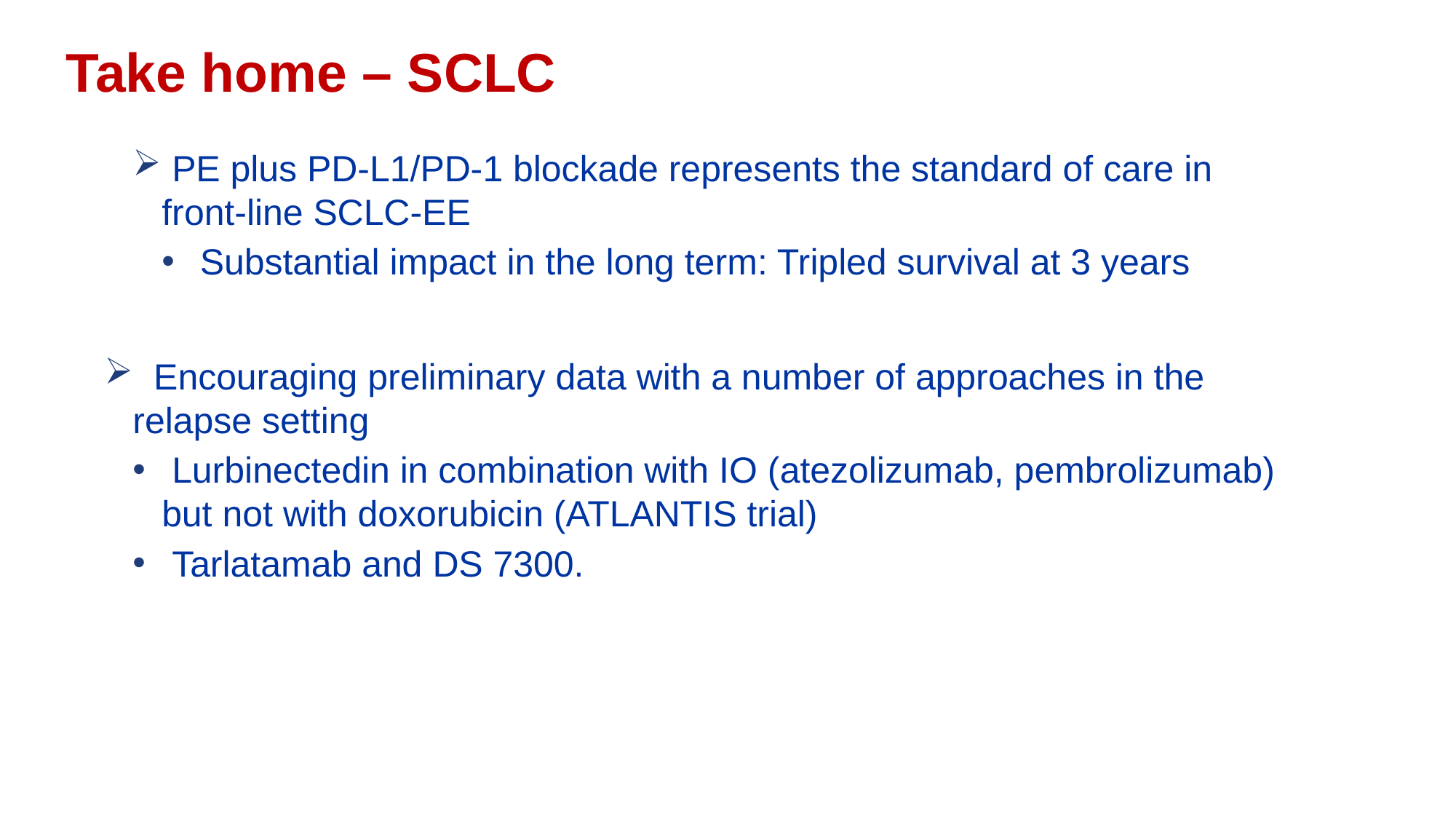

# Take home – SCLC
 PE plus PD-L1/PD-1 blockade represents the standard of care in front-line SCLC-EE
 Substantial impact in the long term: Tripled survival at 3 years

  Encouraging preliminary data with a number of approaches in the relapse setting
 Lurbinectedin in combination with IO (atezolizumab, pembrolizumab) but not with doxorubicin (ATLANTIS trial)
 Tarlatamab and DS 7300.